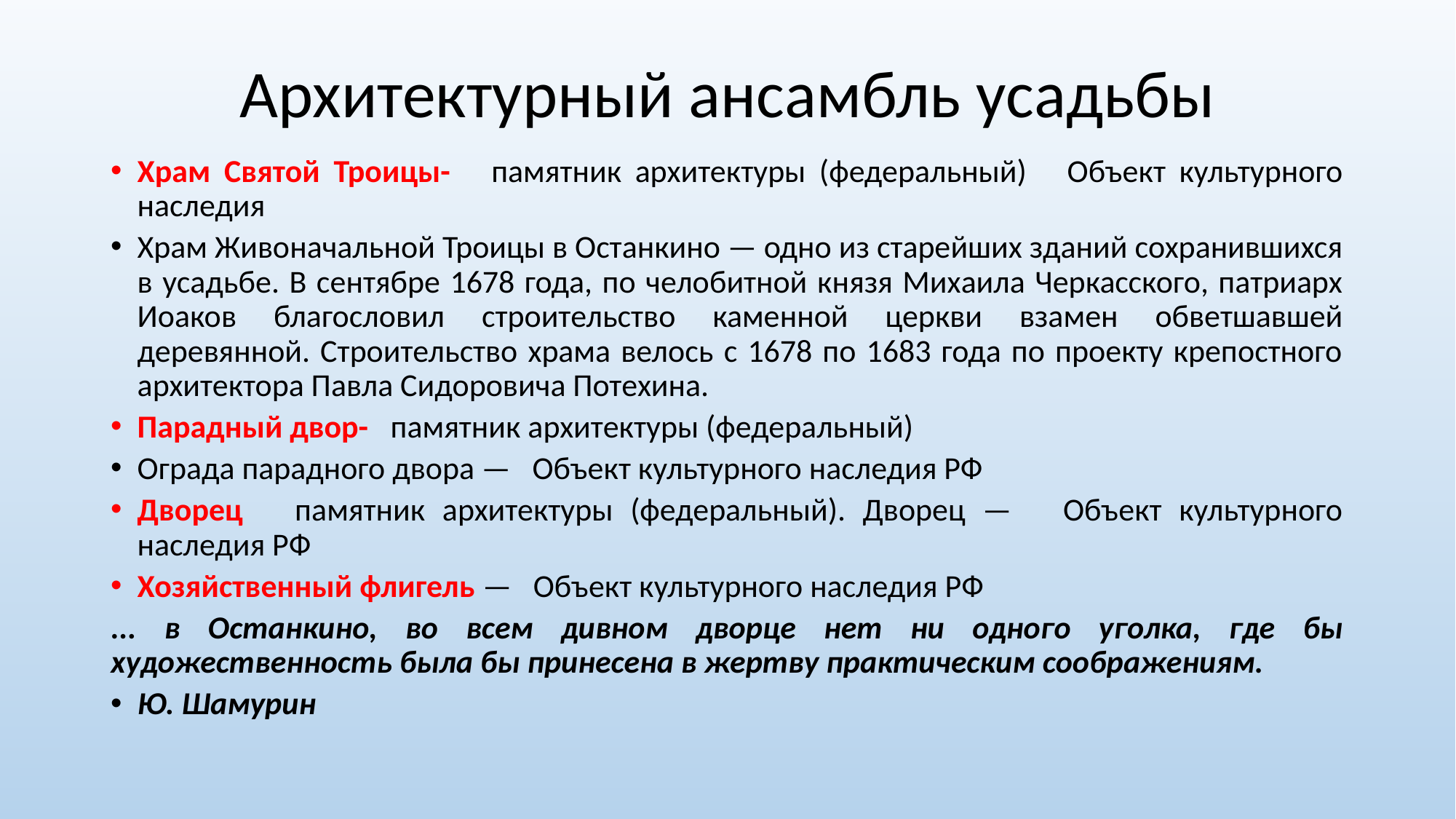

Архитектурный ансамбль усадьбы
Храм Святой Троицы-   памятник архитектуры (федеральный)   Объект культурного наследия
Храм Живоначальной Троицы в Останкино — одно из старейших зданий сохранившихся в усадьбе. В сентябре 1678 года, по челобитной князя Михаила Черкасского, патриарх Иоаков благословил строительство каменной церкви взамен обветшавшей деревянной. Строительство храма велось с 1678 по 1683 года по проекту крепостного архитектора Павла Сидоровича Потехина.
Парадный двор-   памятник архитектуры (федеральный)
Ограда парадного двора —   Объект культурного наследия РФ
Дворец   памятник архитектуры (федеральный). Дворец —   Объект культурного наследия РФ
Хозяйственный флигель —   Объект культурного наследия РФ
... в Останкино, во всем дивном дворце нет ни одного уголка, где бы художественность была бы принесена в жертву практическим соображениям.
Ю. Шамурин